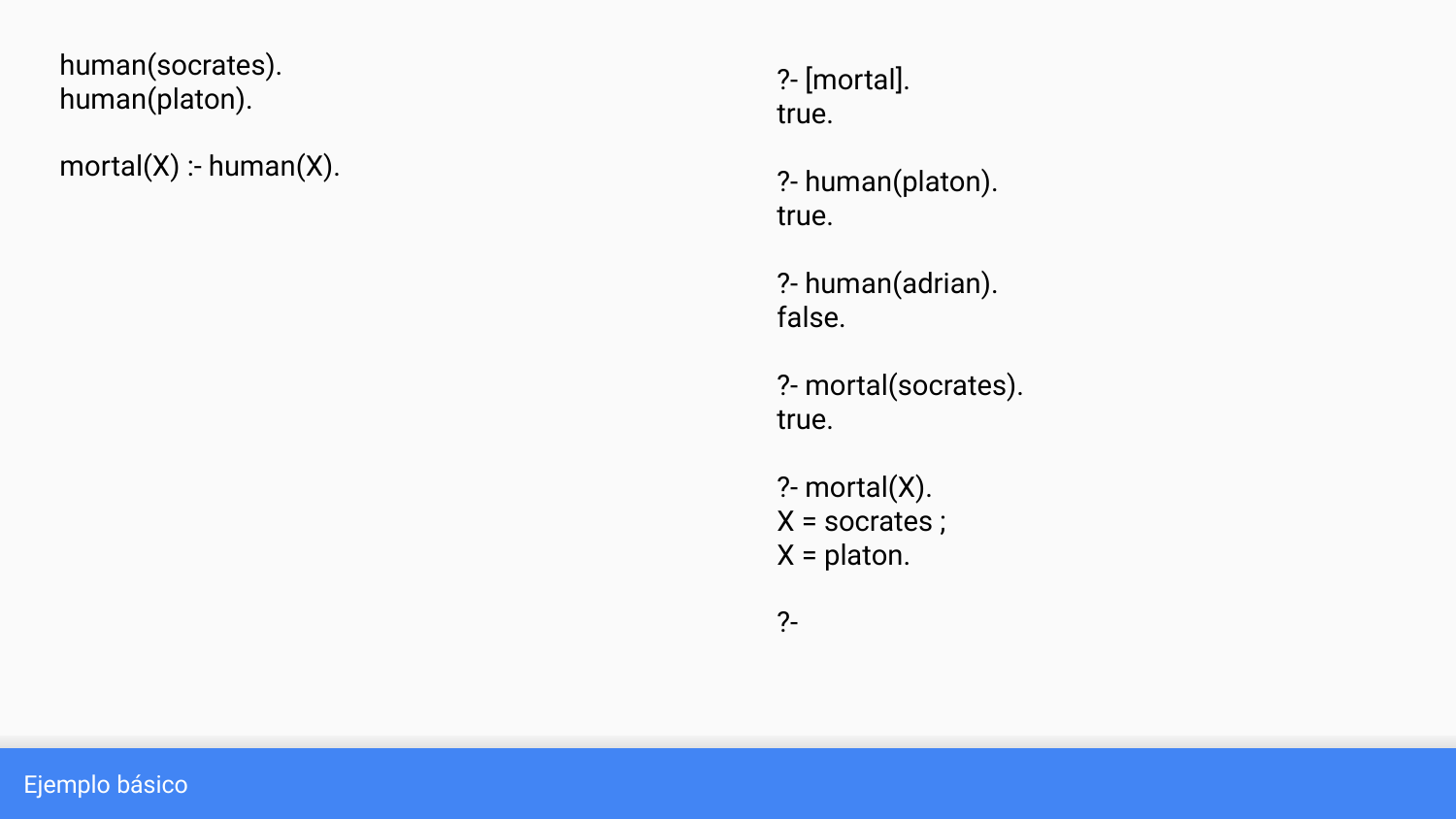

human(socrates).
human(platon).

mortal(X) :- human(X).
?- [mortal].
true.

?- human(platon).
true.

?- human(adrian).
false.

?- mortal(socrates).
true.

?- mortal(X).
X = socrates ;
X = platon.

?-
Ejemplo básico